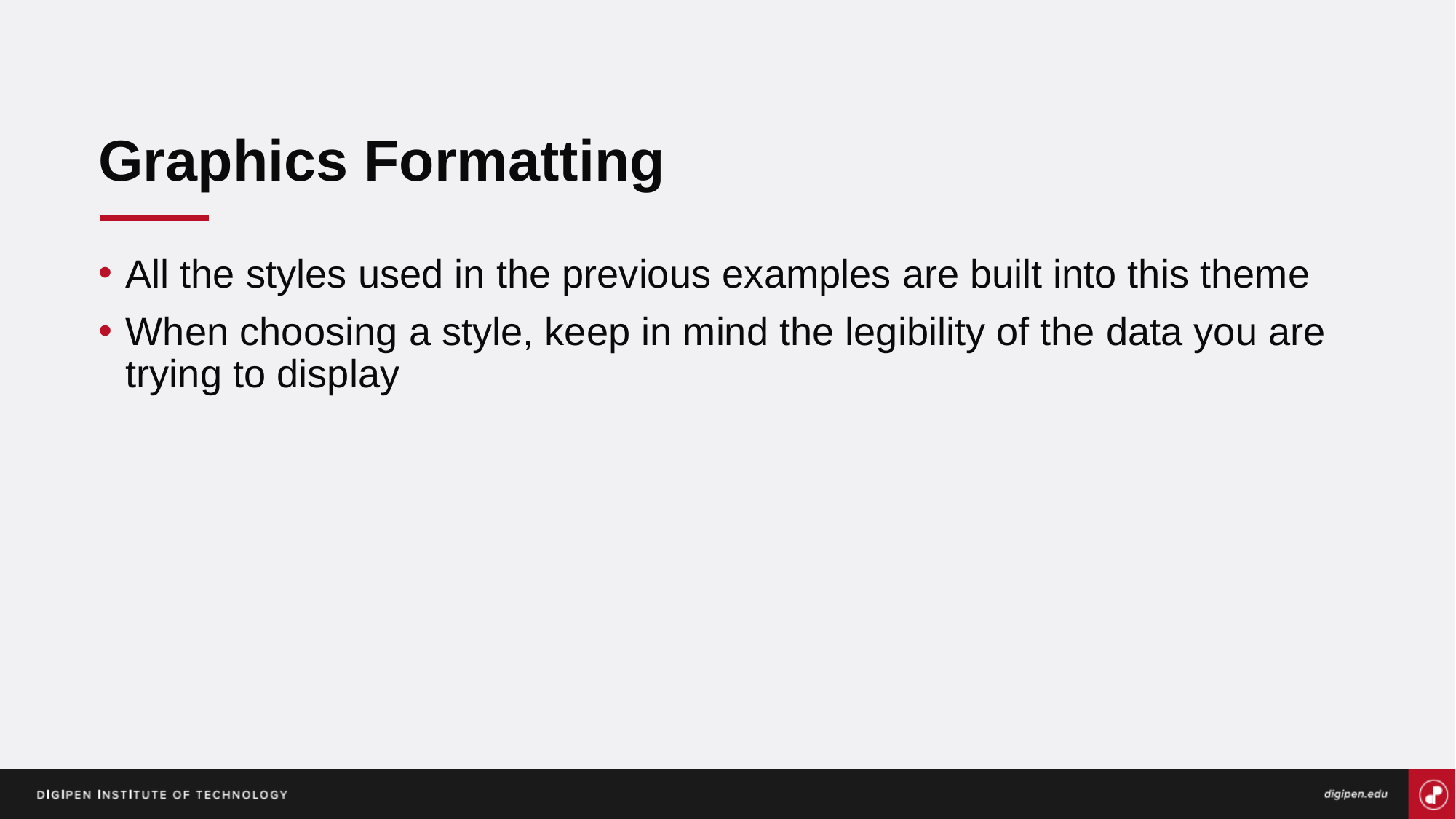

# Graphics Formatting
All the styles used in the previous examples are built into this theme
When choosing a style, keep in mind the legibility of the data you are trying to display